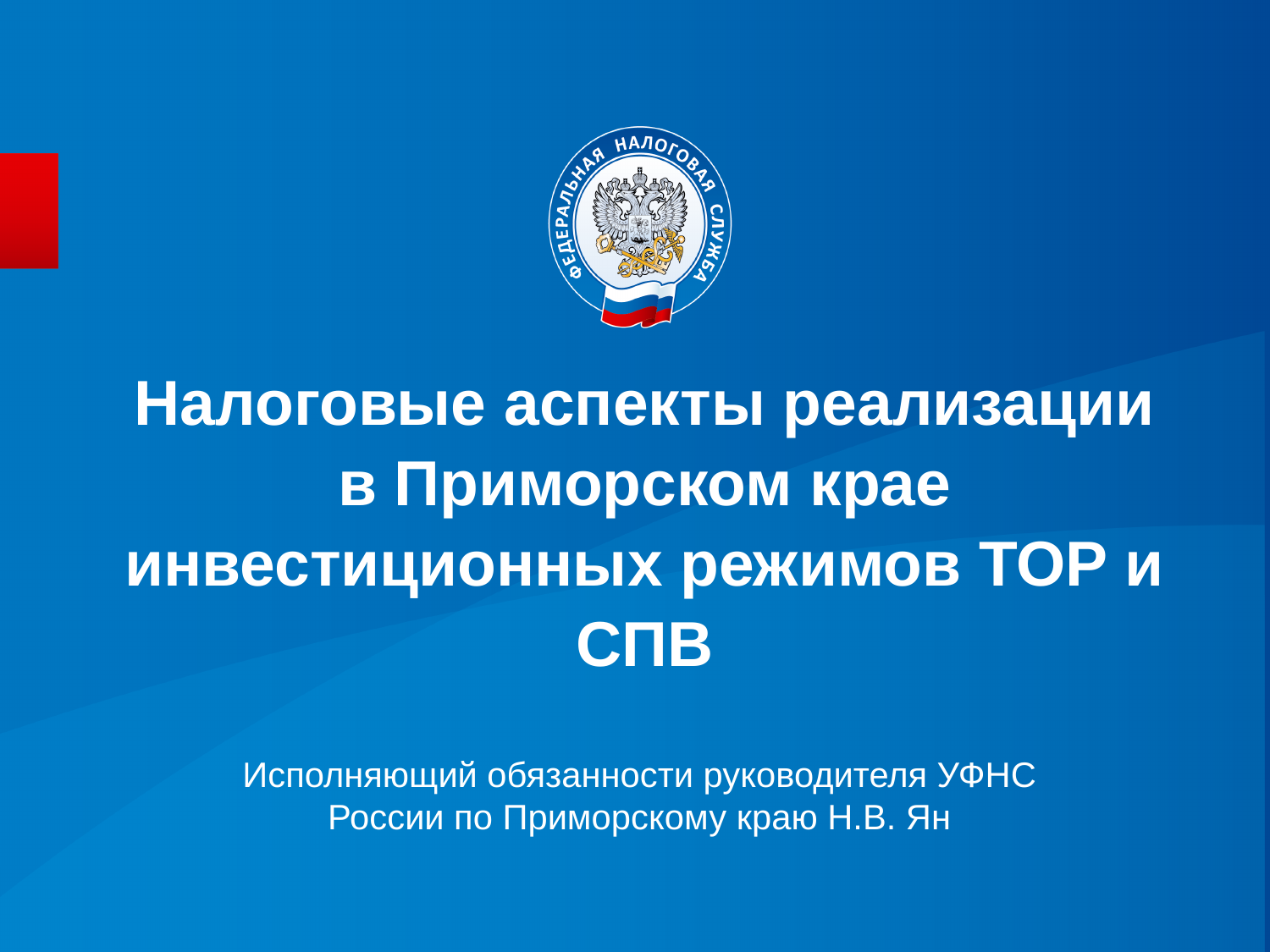

# Налоговые аспекты реализации в Приморском крае инвестиционных режимов ТОР и СПВ
Исполняющий обязанности руководителя УФНС России по Приморскому краю Н.В. Ян